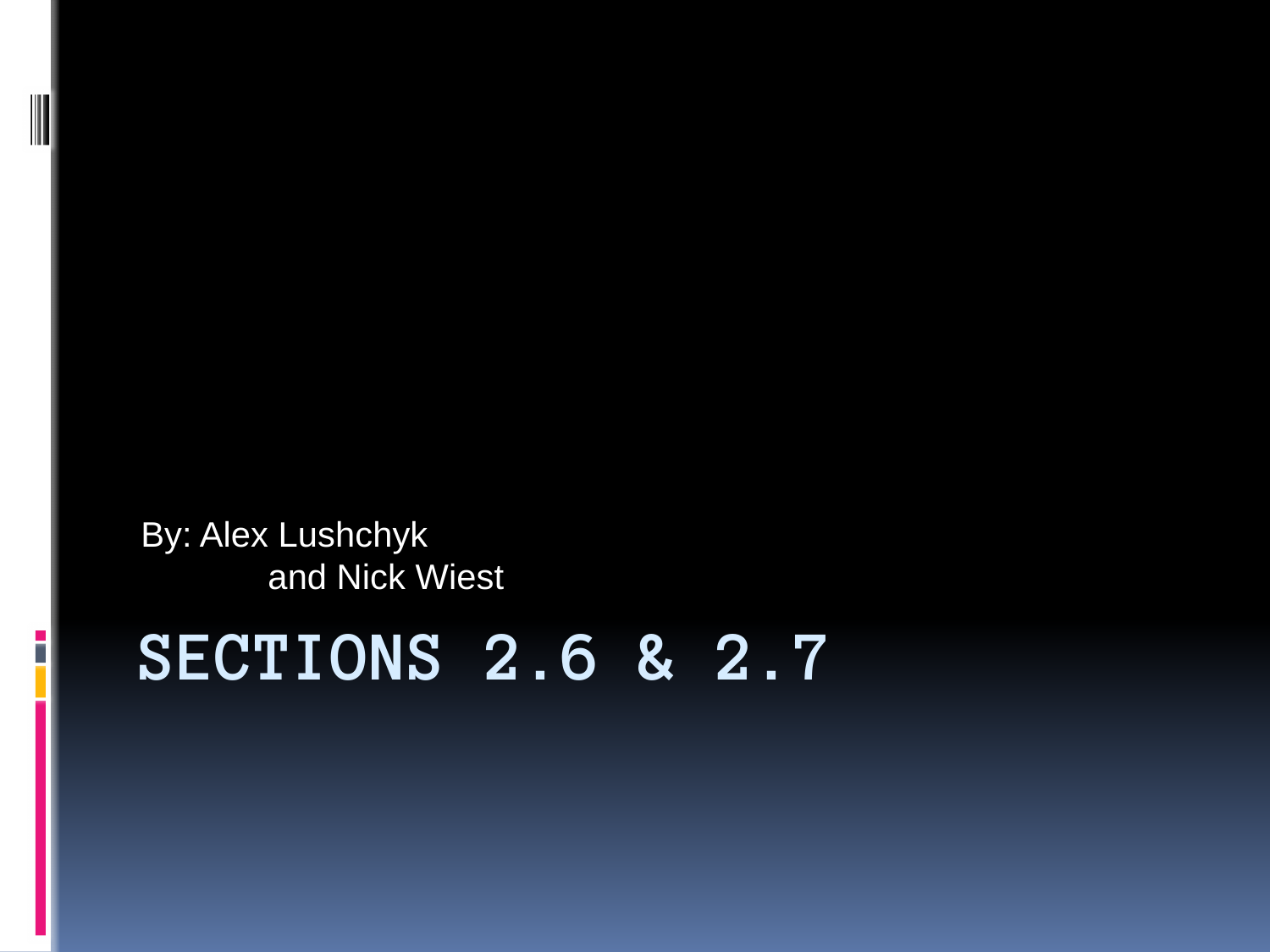

By: Alex Lushchyk
	and Nick Wiest
# Sections 2.6 & 2.7